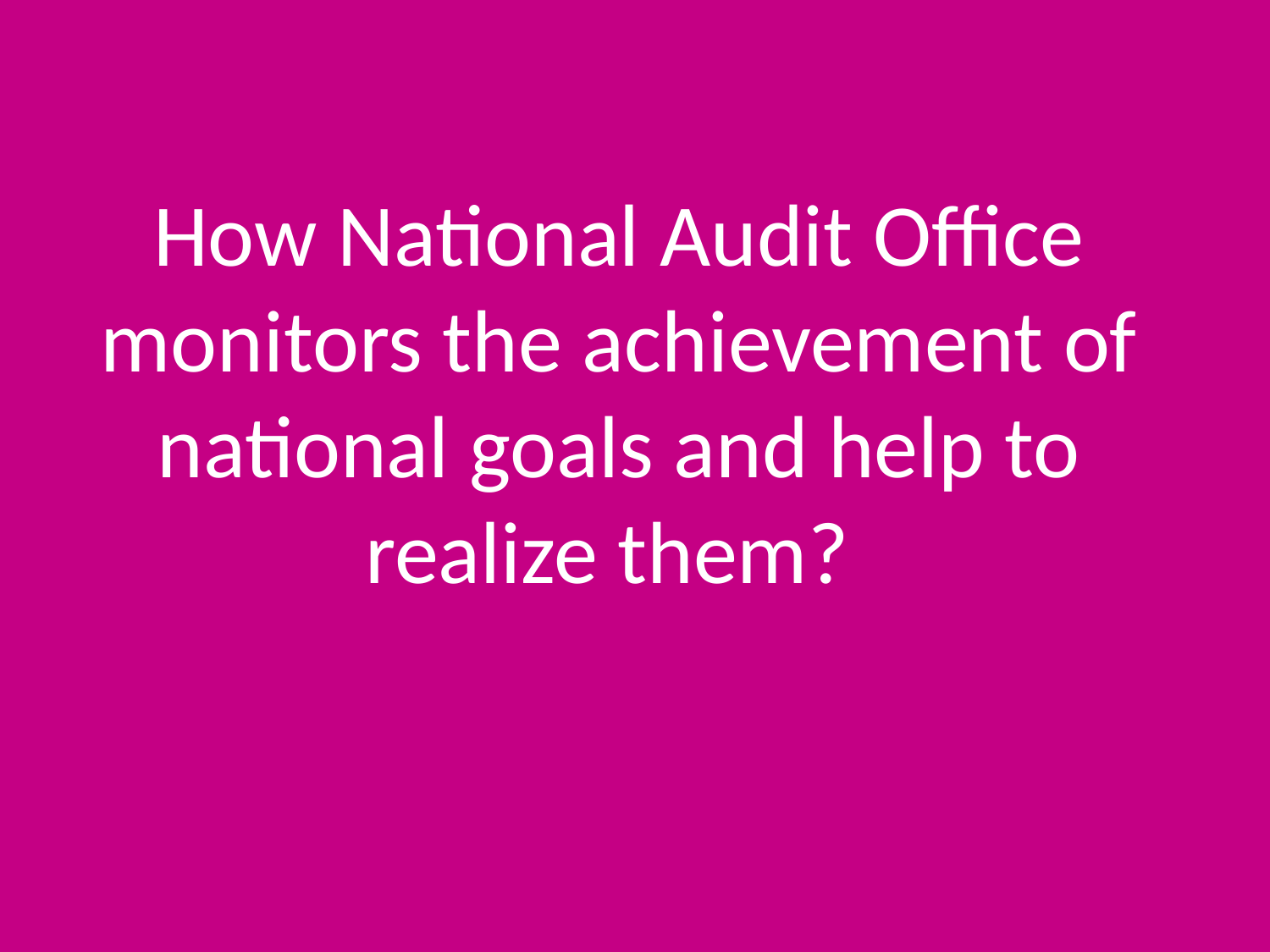

# How National Audit Office monitors the achievement of national goals and help to realize them?